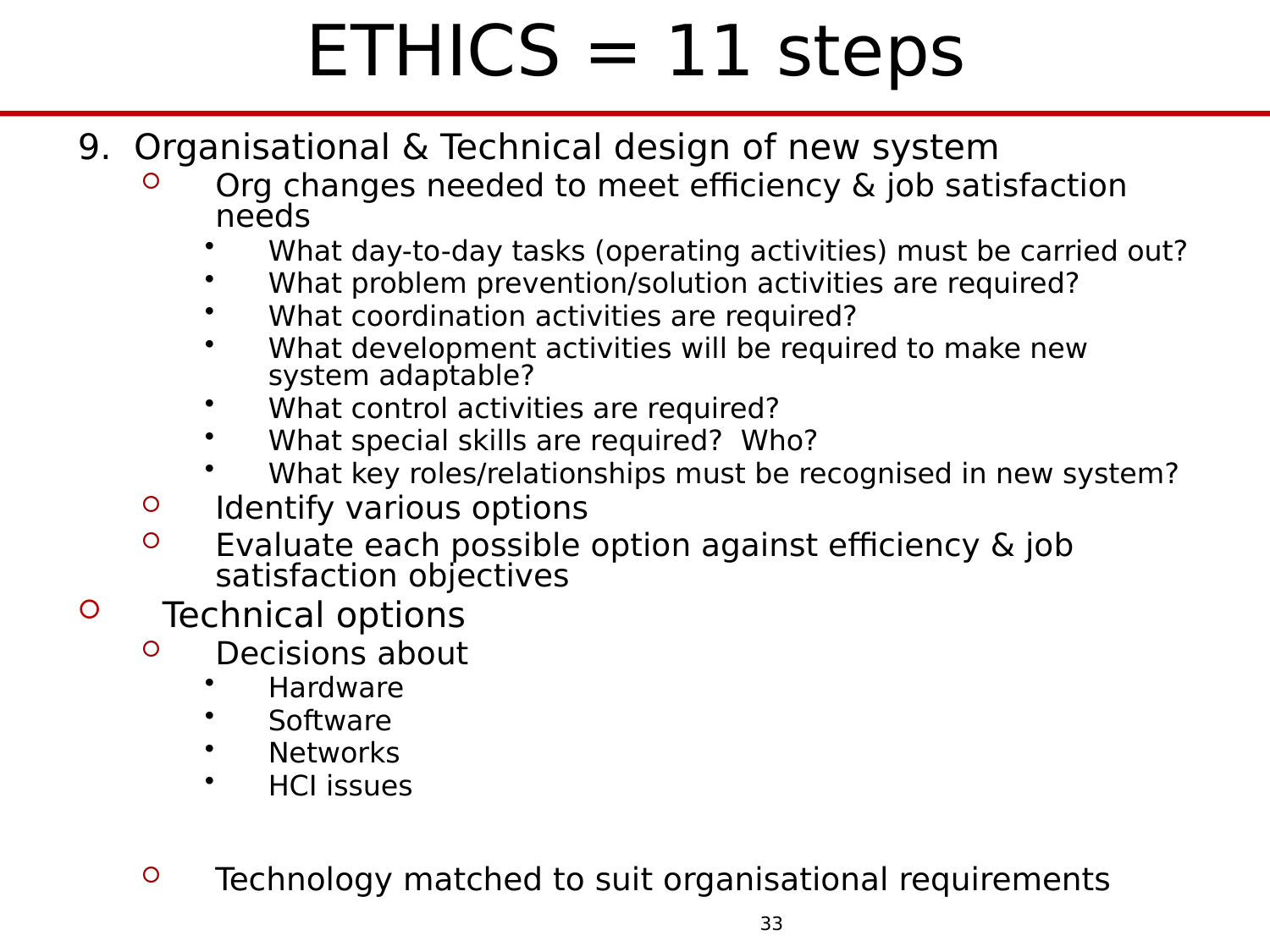

# ETHICS = 11 steps
9.  Organisational & Technical design of new system
Org changes needed to meet efficiency & job satisfaction needs
What day-to-day tasks (operating activities) must be carried out?
What problem prevention/solution activities are required?
What coordination activities are required?
What development activities will be required to make new system adaptable?
What control activities are required?
What special skills are required?  Who?
What key roles/relationships must be recognised in new system?
Identify various options
Evaluate each possible option against efficiency & job satisfaction objectives
Technical options
Decisions about
Hardware
Software
Networks
HCI issues

Technology matched to suit organisational requirements
33